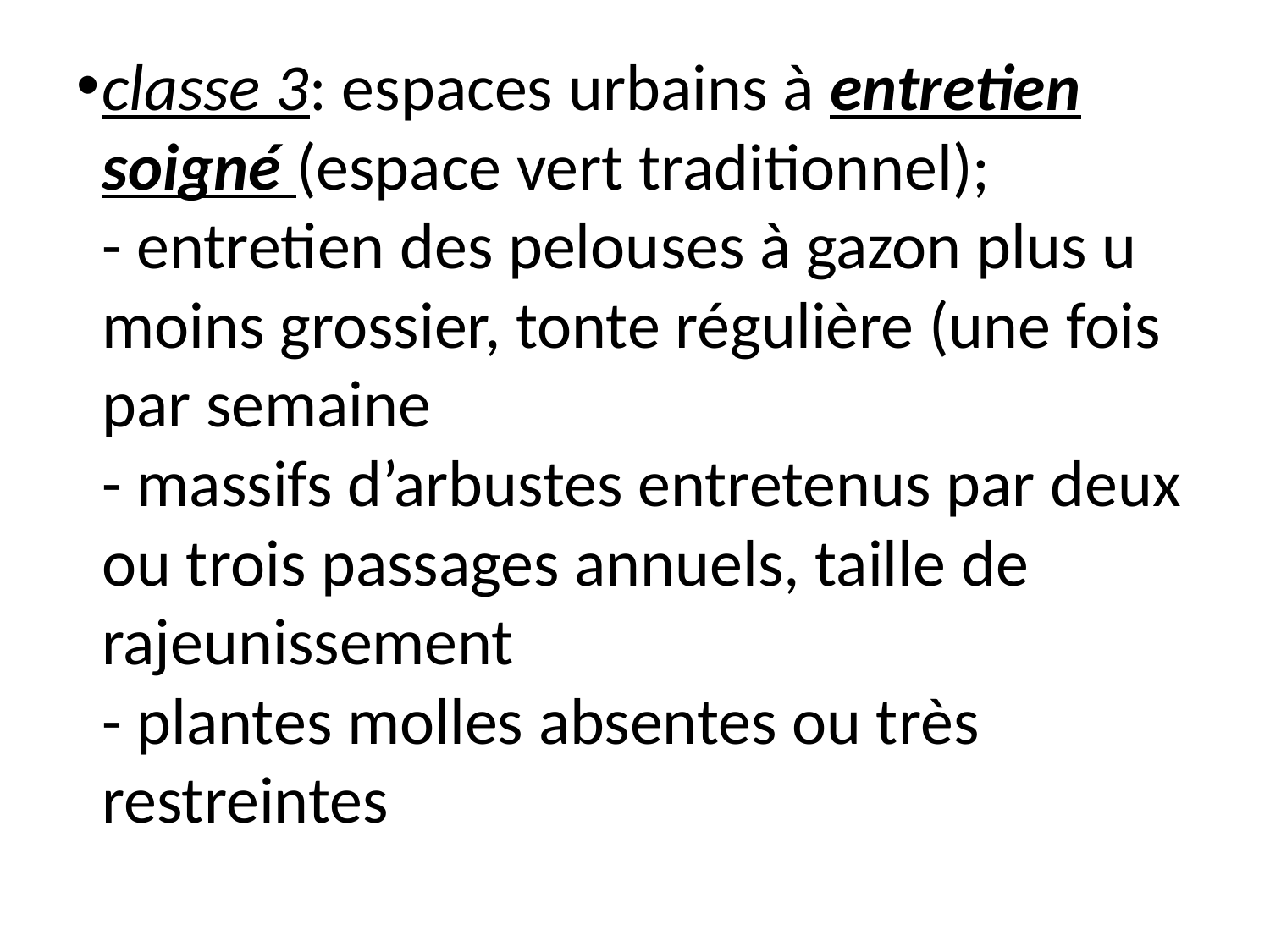

# classe 3: espaces urbains à entretien soigné (espace vert traditionnel); - entretien des pelouses à gazon plus u moins grossier, tonte régulière (une fois par semaine - massifs d’arbustes entretenus par deux ou trois passages annuels, taille de rajeunissement - plantes molles absentes ou très restreintes